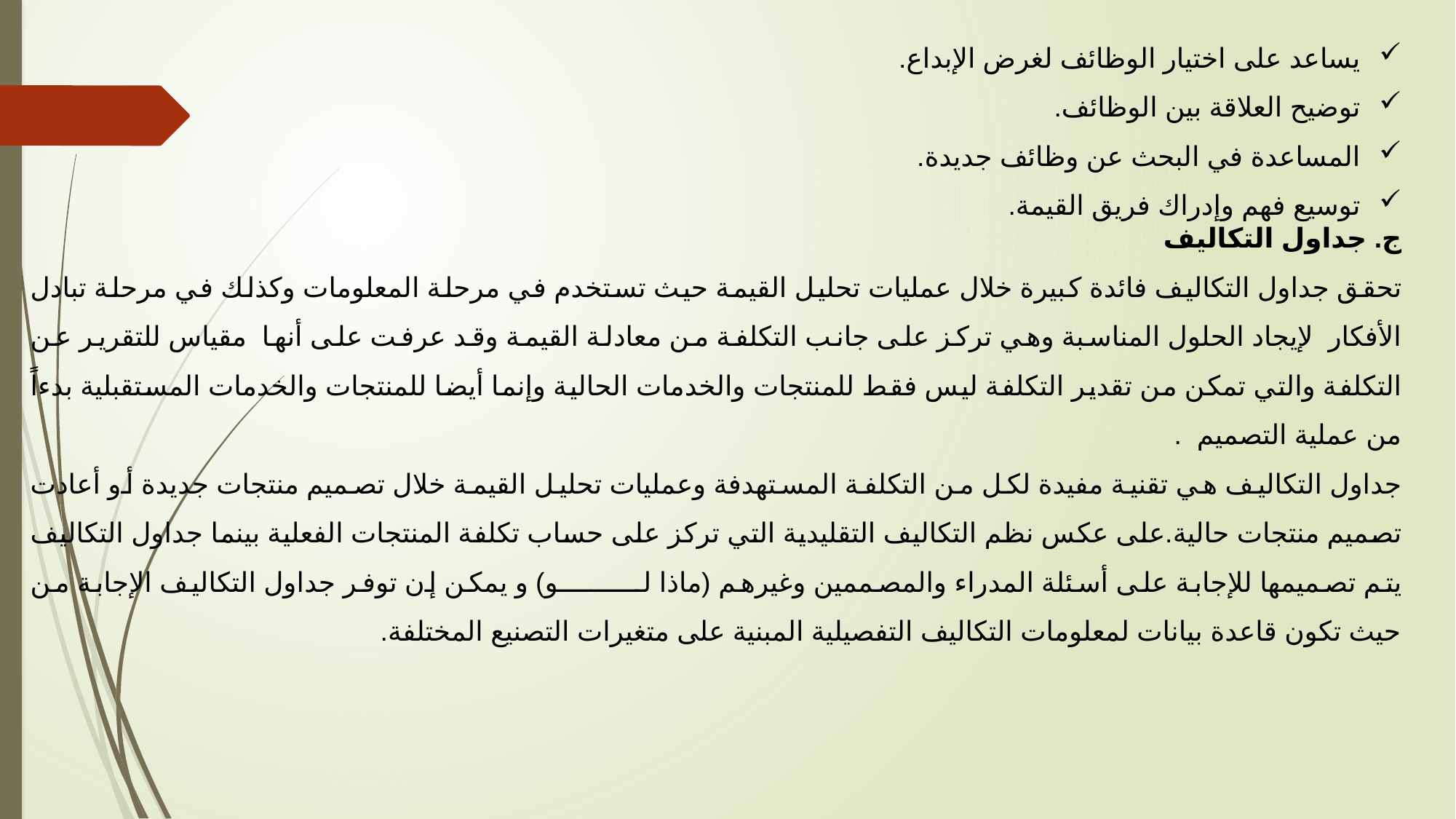

يساعد على اختيار الوظائف لغرض الإبداع.
توضيح العلاقة بين الوظائف.
المساعدة في البحث عن وظائف جديدة.
توسيع فهم وإدراك فريق القيمة.
ج. جداول التكاليف
تحقق جداول التكاليف فائدة كبيرة خلال عمليات تحليل القيمة حيث تستخدم في مرحلة المعلومات وكذلك في مرحلة تبادل الأفكار  لإيجاد الحلول المناسبة وهي تركز على جانب التكلفة من معادلة القيمة وقد عرفت على أنها  مقياس للتقرير عن التكلفة والتي تمكن من تقدير التكلفة ليس فقط للمنتجات والخدمات الحالية وإنما أيضا للمنتجات والخدمات المستقبلية بدءاً من عملية التصميم  .
جداول التكاليف هي تقنية مفيدة لكل من التكلفة المستهدفة وعمليات تحليل القيمة خلال تصميم منتجات جديدة أو أعادت تصميم منتجات حالية.على عكس نظم التكاليف التقليدية التي تركز على حساب تكلفة المنتجات الفعلية بينما جداول التكاليف يتم تصميمها للإجابة على أسئلة المدراء والمصممين وغيرهم (ماذا لــــــــــو) و يمكن إن توفر جداول التكاليف الإجابة من حيث تكون قاعدة بيانات لمعلومات التكاليف التفصيلية المبنية على متغيرات التصنيع المختلفة.